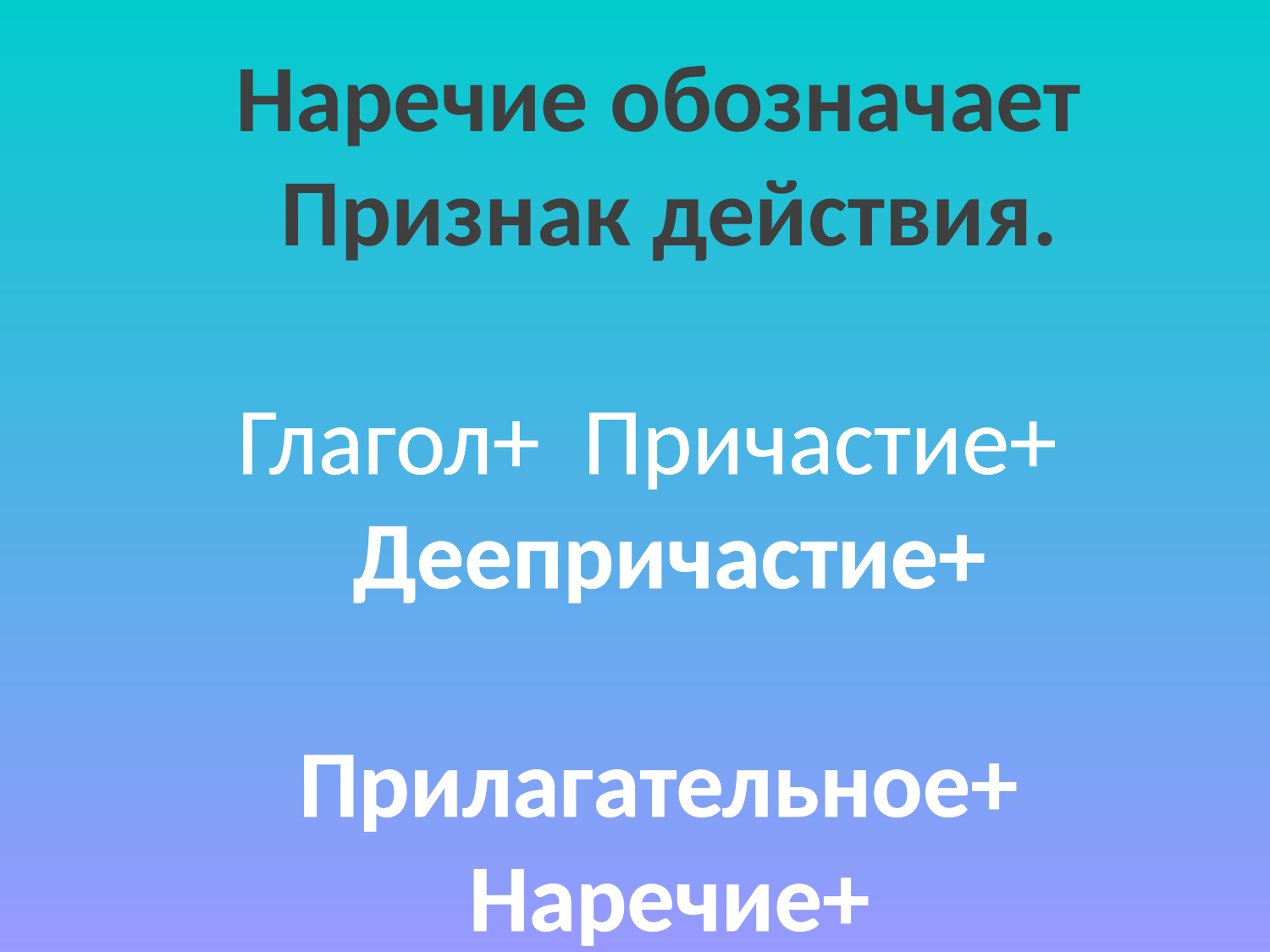

Наречие обозначает
Признак действия.

Глагол+  Причастие+
Деепричастие+

Прилагательное+  Наречие+